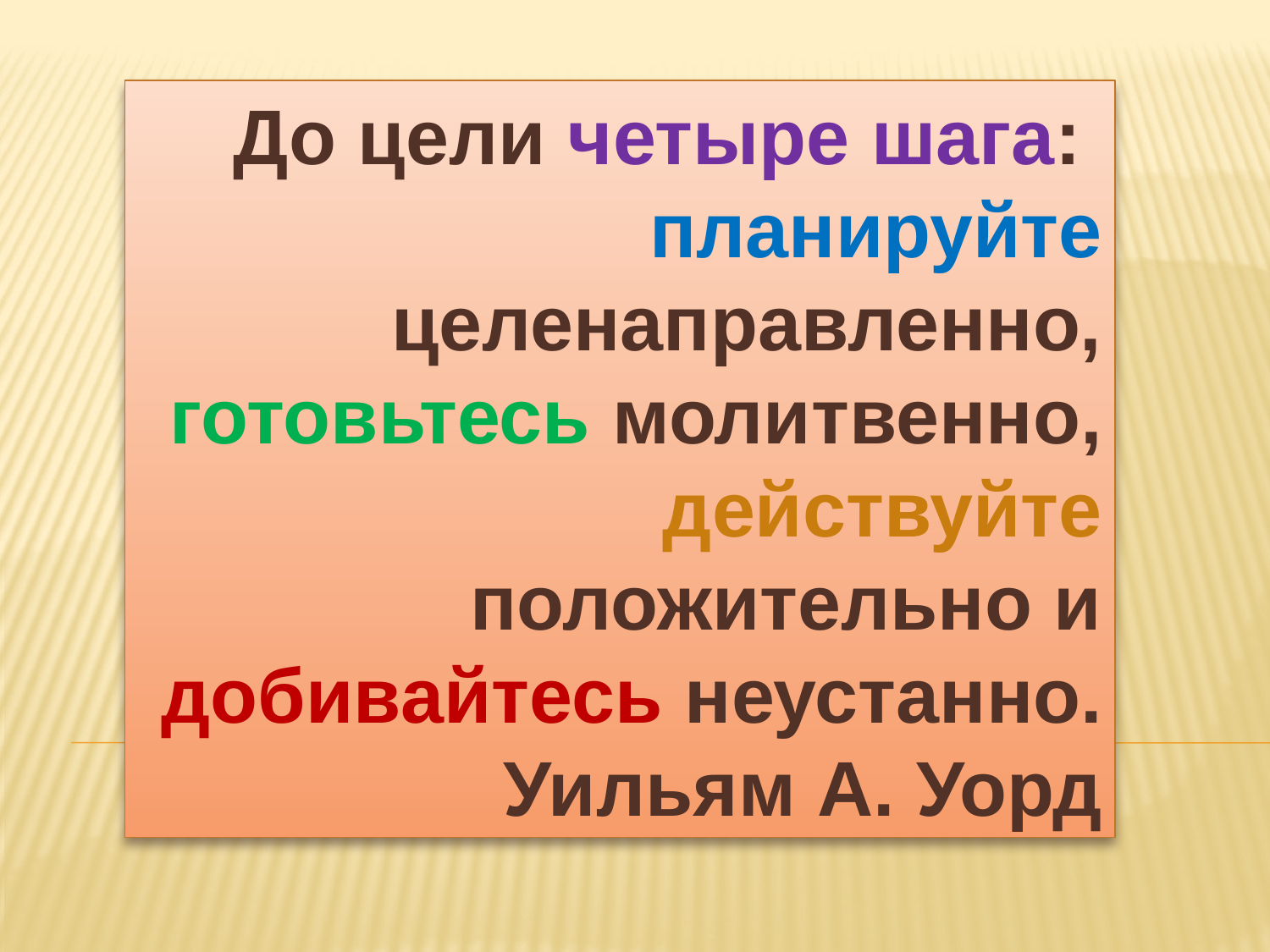

До цели четыре шага:
планируйте целенаправленно, готовьтесь молитвенно,
 действуйте положительно и добивайтесь неустанно.
Уильям А. Уорд